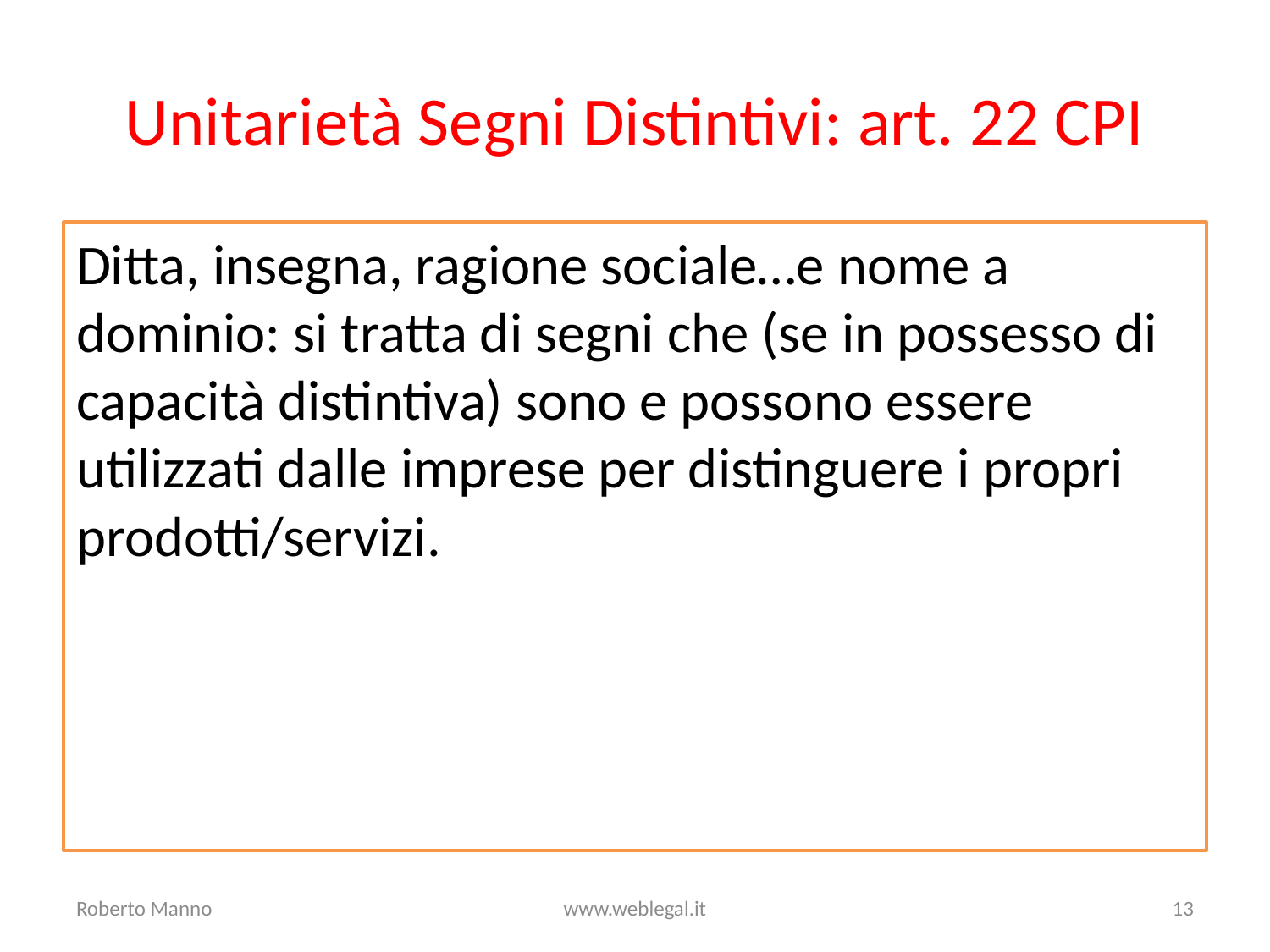

# Unitarietà Segni Distintivi: art. 22 CPI
Ditta, insegna, ragione sociale…e nome a dominio: si tratta di segni che (se in possesso di capacità distintiva) sono e possono essere utilizzati dalle imprese per distinguere i propri prodotti/servizi.
Roberto Manno
www.weblegal.it
13